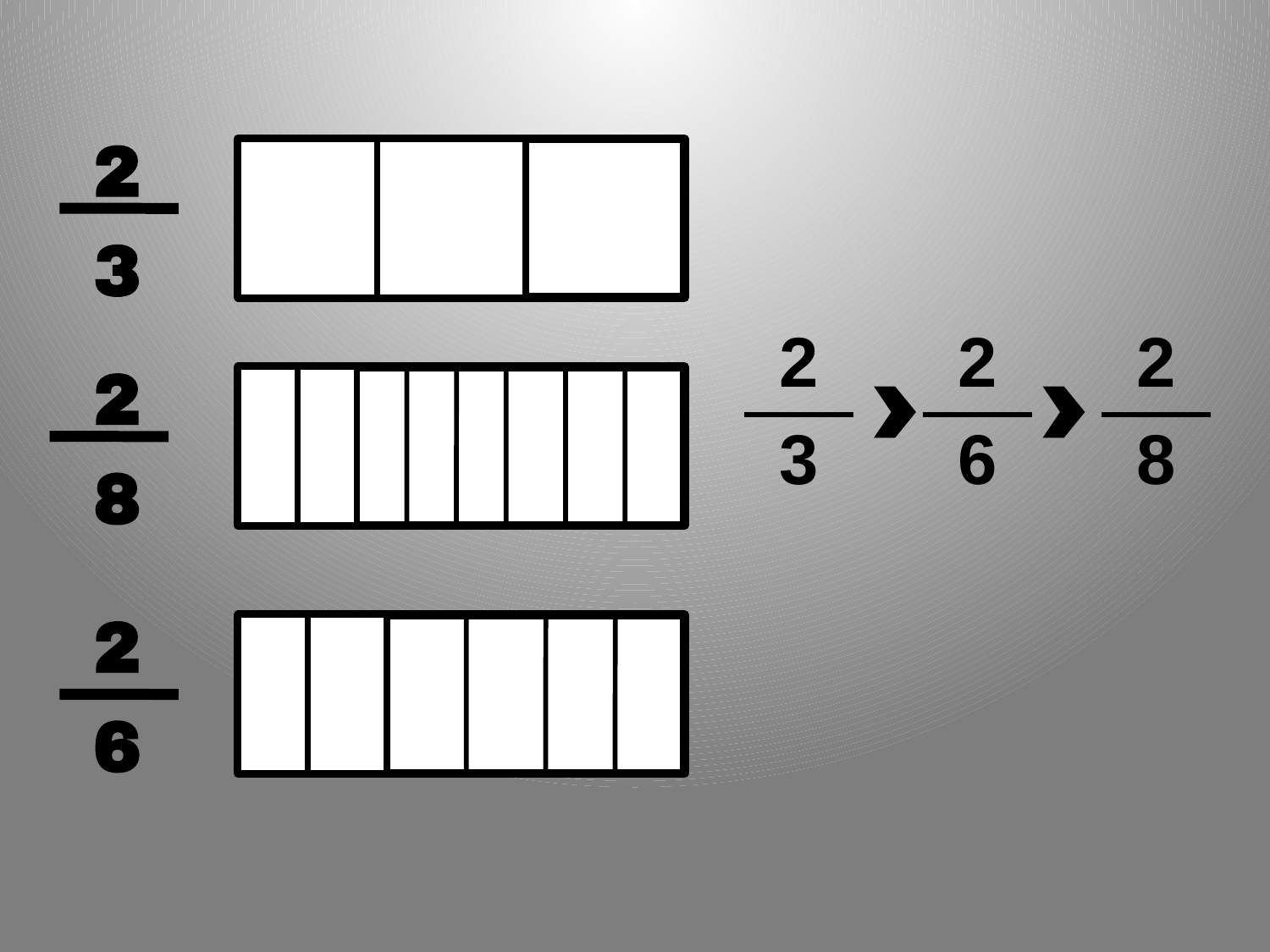

2

   3
| 2 |
| --- |
| 3 |
| 2 |
| --- |
| 6 |
| 2 |
| --- |
| 8 |
›
›
   2

   8
   2

   6